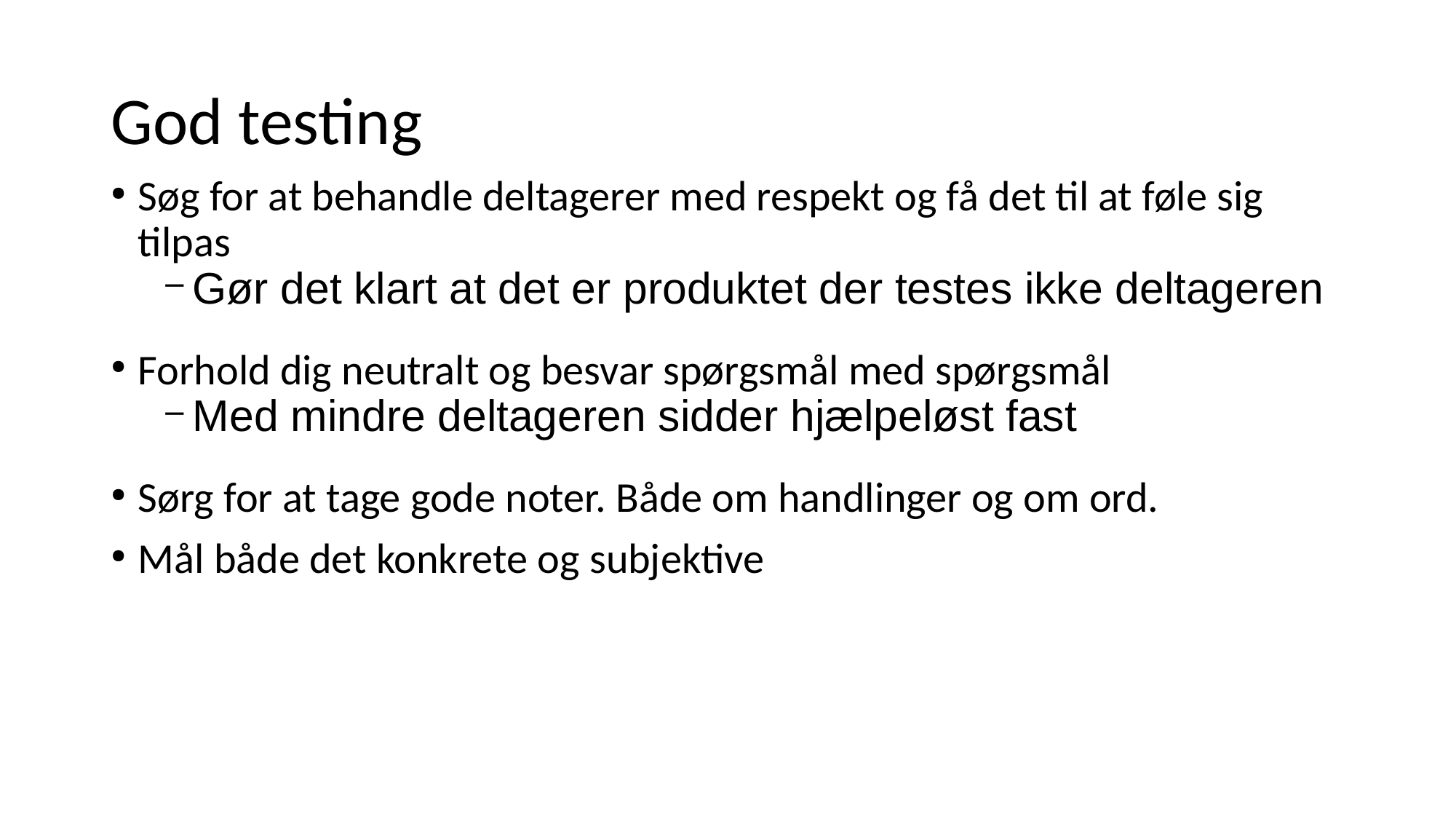

God testing
Søg for at behandle deltagerer med respekt og få det til at føle sig tilpas
Gør det klart at det er produktet der testes ikke deltageren
Forhold dig neutralt og besvar spørgsmål med spørgsmål
Med mindre deltageren sidder hjælpeløst fast
Sørg for at tage gode noter. Både om handlinger og om ord.
Mål både det konkrete og subjektive